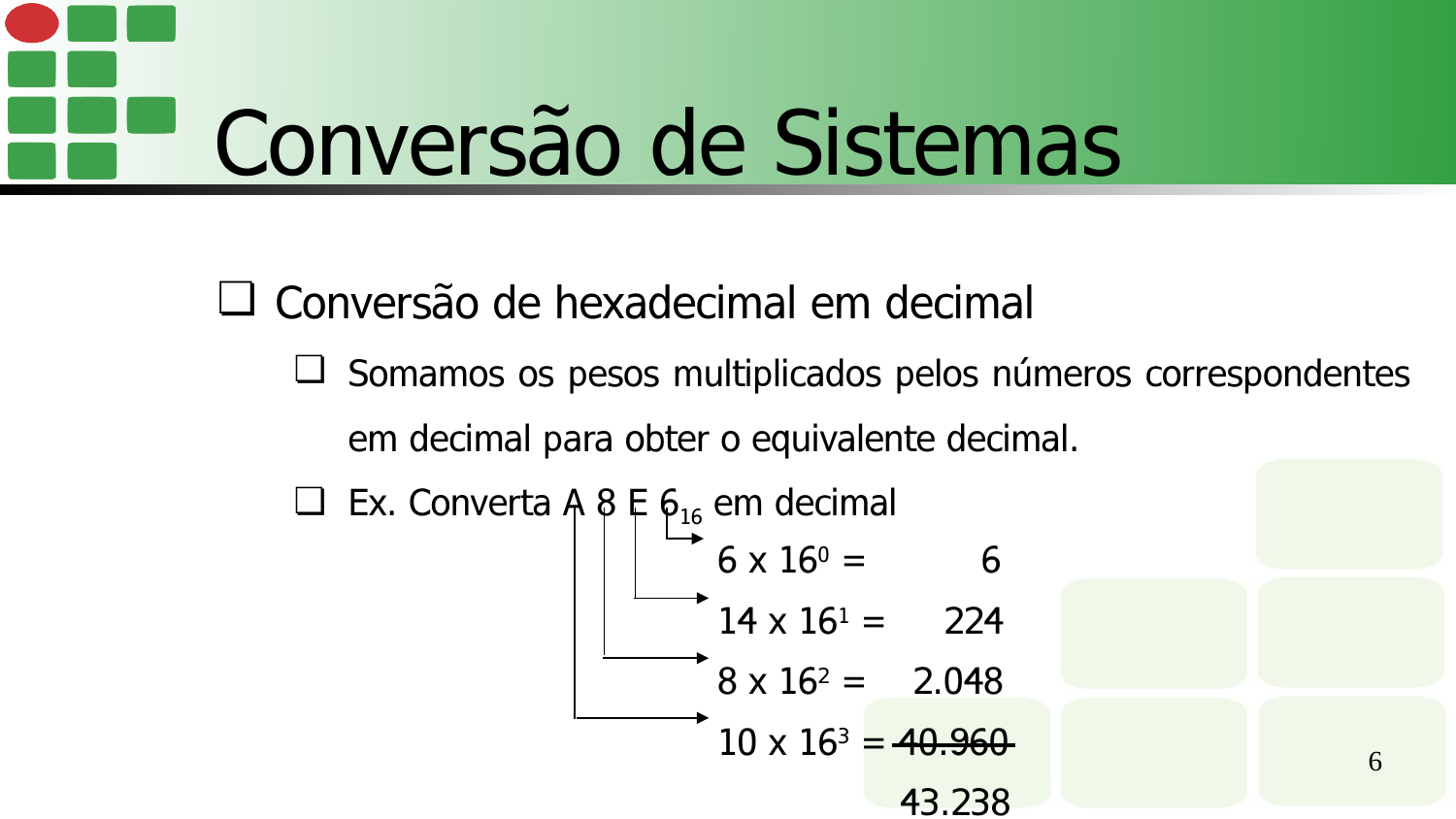

Conversão de Sistemas
Conversão de hexadecimal em decimal
Somamos os pesos multiplicados pelos números correspondentes em decimal para obter o equivalente decimal.

Ex. Converta A 8 E 616 em decimal
6 x 160 =          6
14 x 161 =     224
8 x 162 =    2.048
10 x 163 = 40.960
6
                43.238